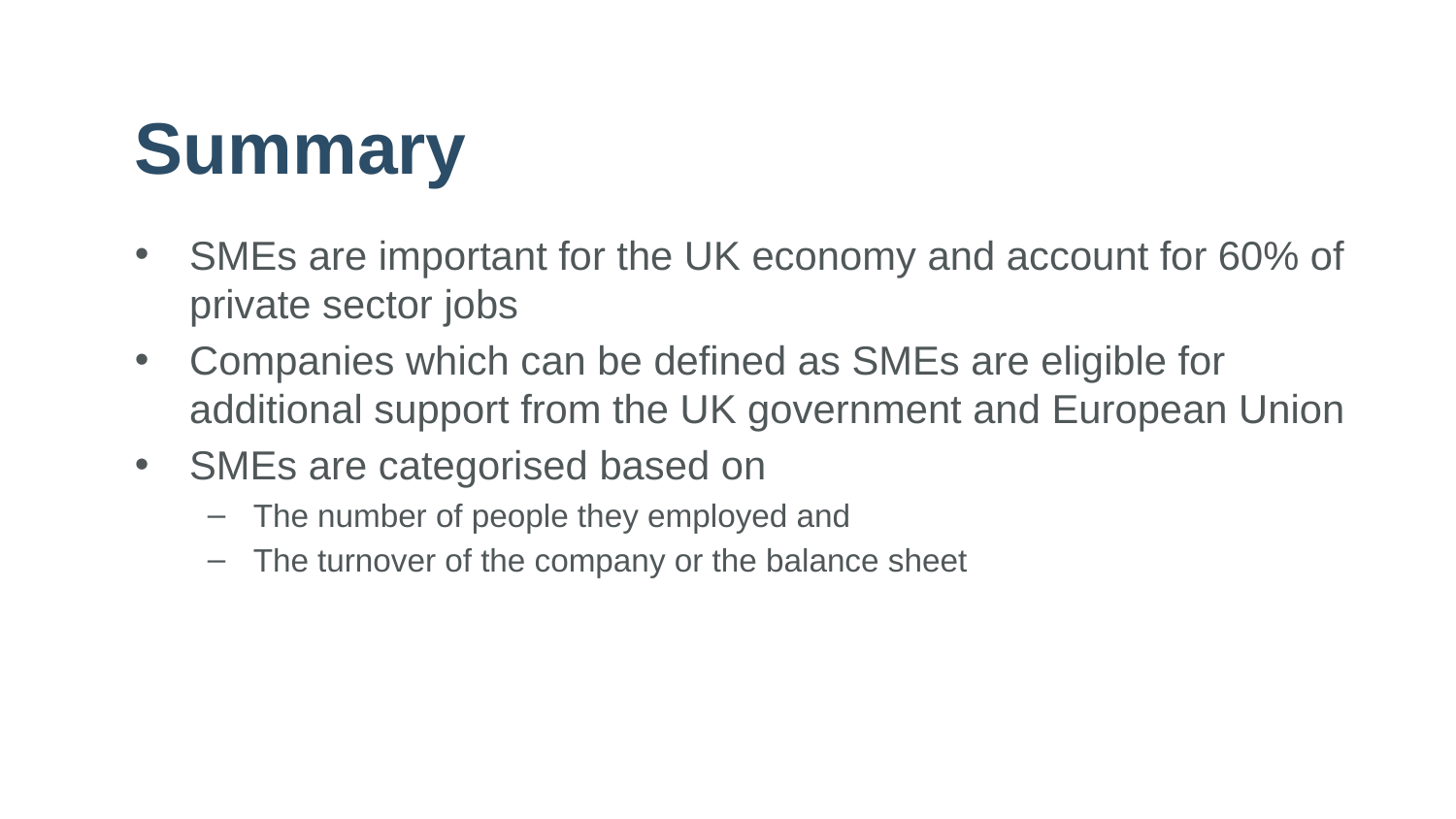

# Summary
SMEs are important for the UK economy and account for 60% of private sector jobs
Companies which can be defined as SMEs are eligible for additional support from the UK government and European Union
SMEs are categorised based on
The number of people they employed and
The turnover of the company or the balance sheet